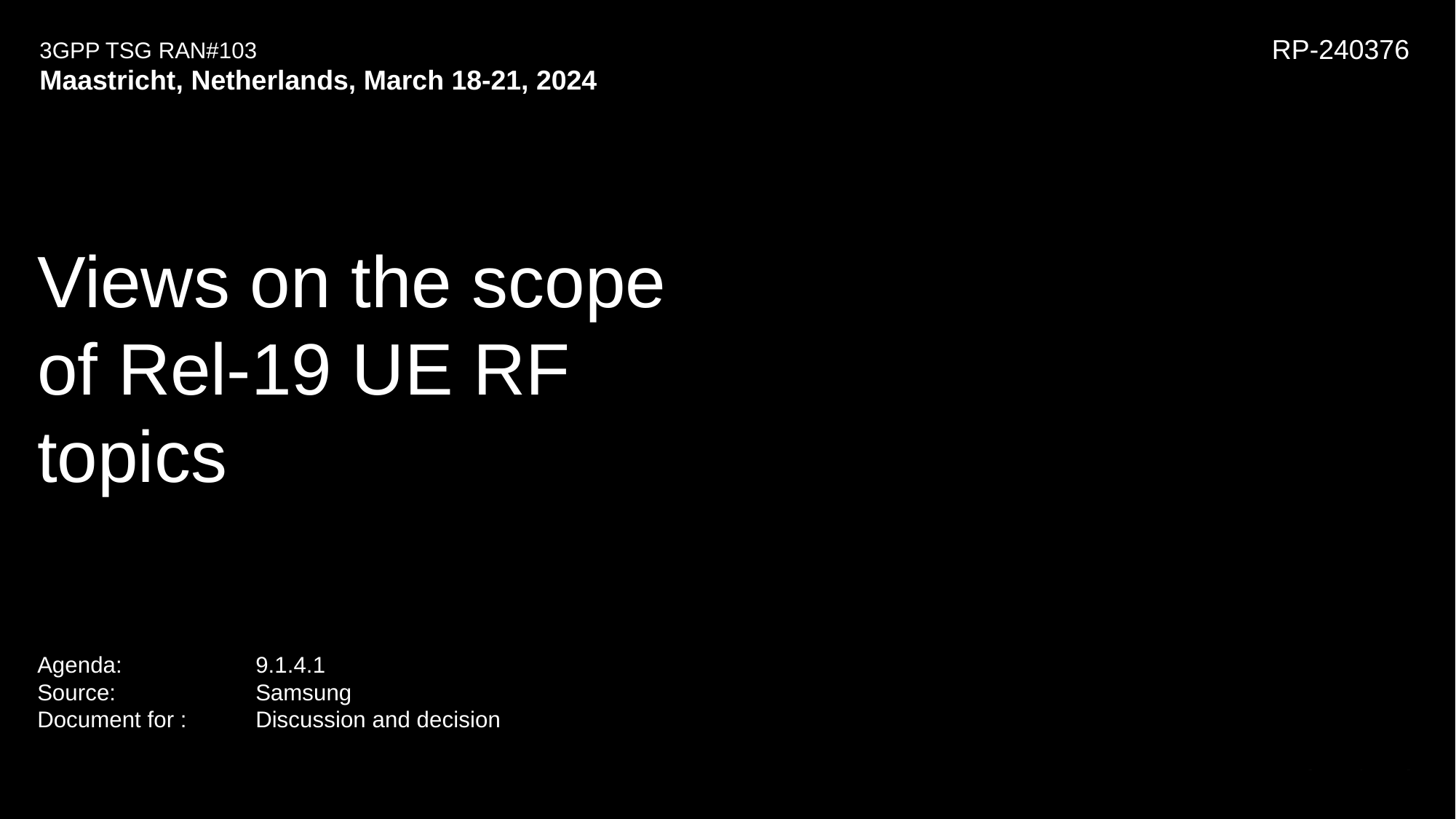

RP-240376
Views on the scope of Rel-19 UE RF topics
Agenda: 		9.1.4.1
Source:		Samsung
Document for : 	Discussion and decision